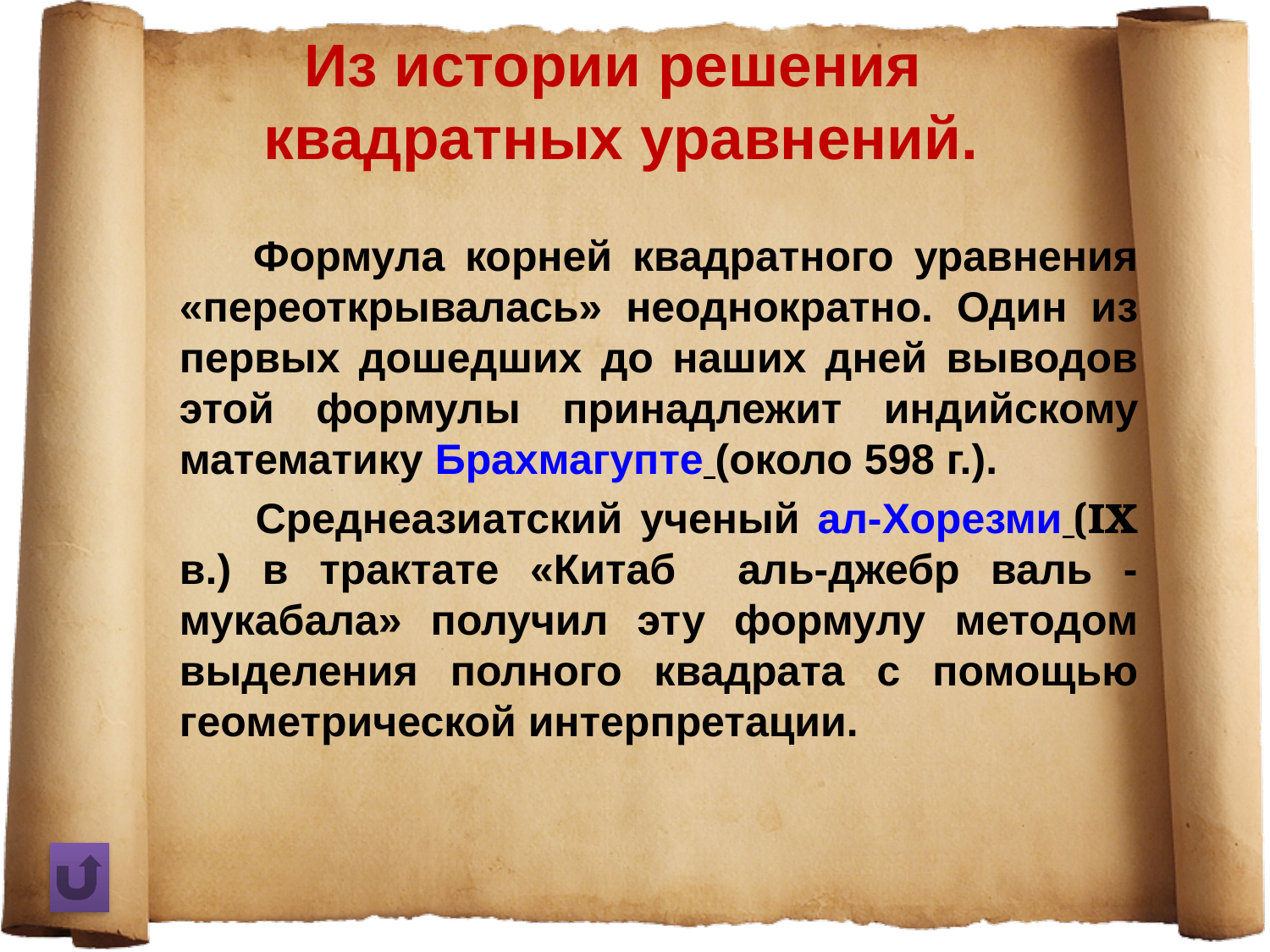

# Из истории решения квадратных уравнений.
      Формула корней квадратного уравнения «переоткрывалась» неоднократно. Один из первых дошедших до наших дней выводов этой формулы принадлежит индийскому математику Брахмагупте (около 598 г.).
       Среднеазиатский ученый ал-Хорезми (IX в.) в трактате «Китаб  аль-джебр валь -мукабала» получил эту формулу методом выделения полного квадрата с помощью геометрической интерпретации.